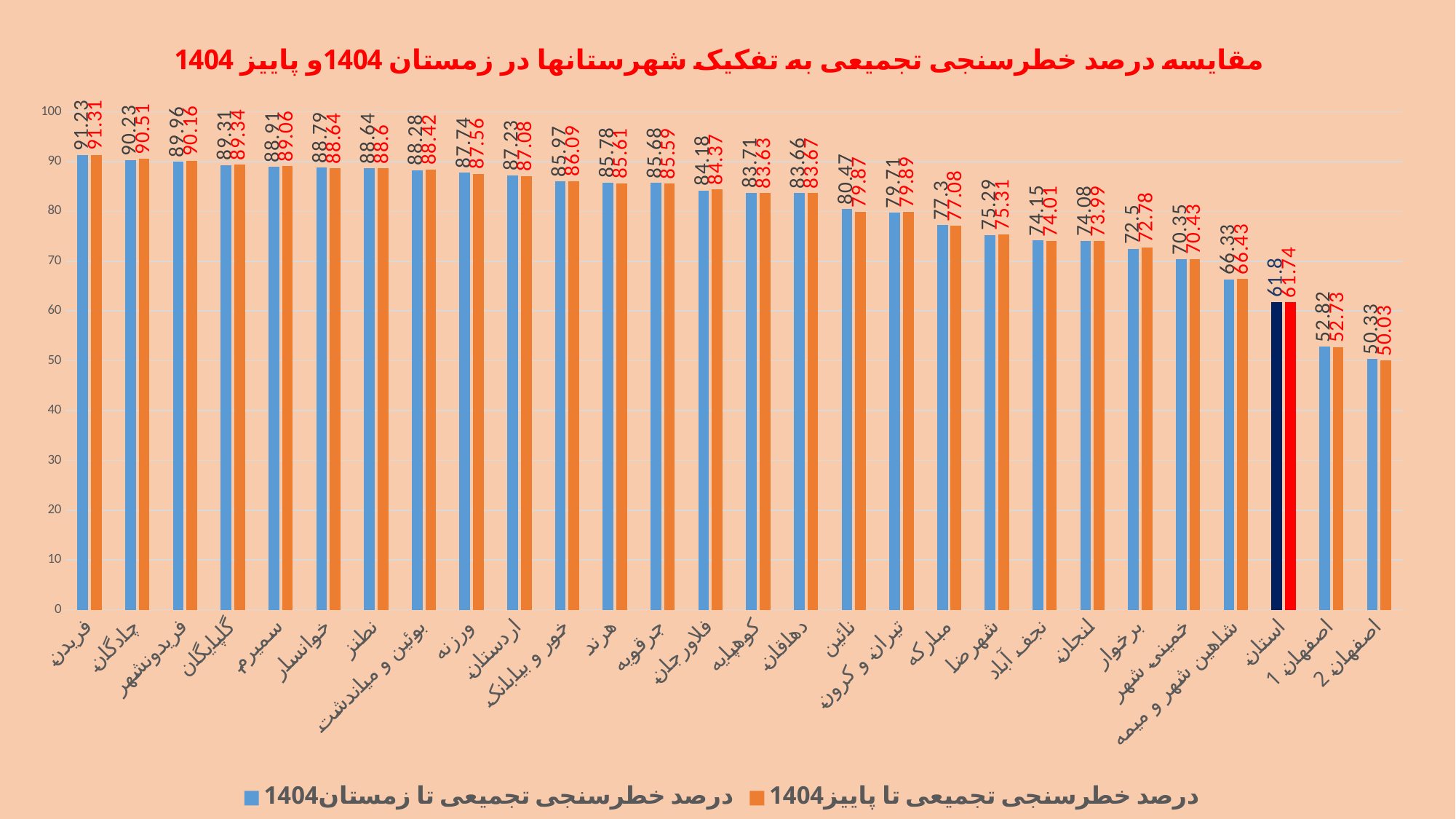

### Chart: مقایسه درصد خطرسنجی تجمیعی به تفکیک شهرستانها در زمستان 1404و پاییز 1404

| Category | درصد خطرسنجی تجمیعی تا زمستان1404 | درصد خطرسنجی تجمیعی تا پاییز1404 |
|---|---|---|
| فریدن | 91.23 | 91.31 |
| چادگان | 90.23 | 90.51 |
| فریدونشهر | 89.96 | 90.16 |
| گلپایگان | 89.31 | 89.34 |
| سمیرم | 88.91 | 89.06 |
| خوانسار | 88.79 | 88.64 |
| نطنز | 88.64 | 88.6 |
| بوئین و میاندشت | 88.28 | 88.42 |
| ورزنه | 87.74 | 87.56 |
| اردستان | 87.23 | 87.08 |
| خور و بیابانک | 85.97 | 86.09 |
| هرند | 85.78 | 85.61 |
| جرقویه | 85.68 | 85.59 |
| فلاورجان | 84.18 | 84.37 |
| کوهپایه | 83.71 | 83.63 |
| دهاقان | 83.66 | 83.67 |
| نائین | 80.47 | 79.87 |
| تیران و کرون | 79.71 | 79.89 |
| مبارکه | 77.3 | 77.08 |
| شهرضا | 75.29 | 75.31 |
| نجف آباد | 74.15 | 74.01 |
| لنجان | 74.08 | 73.99 |
| برخوار | 72.5 | 72.78 |
| خمینی شهر | 70.35 | 70.43 |
| شاهین شهر و میمه | 66.33 | 66.43 |
| استان | 61.8 | 61.74 |
| اصفهان 1 | 52.82 | 52.73 |
| اصفهان 2 | 50.33 | 50.03 |